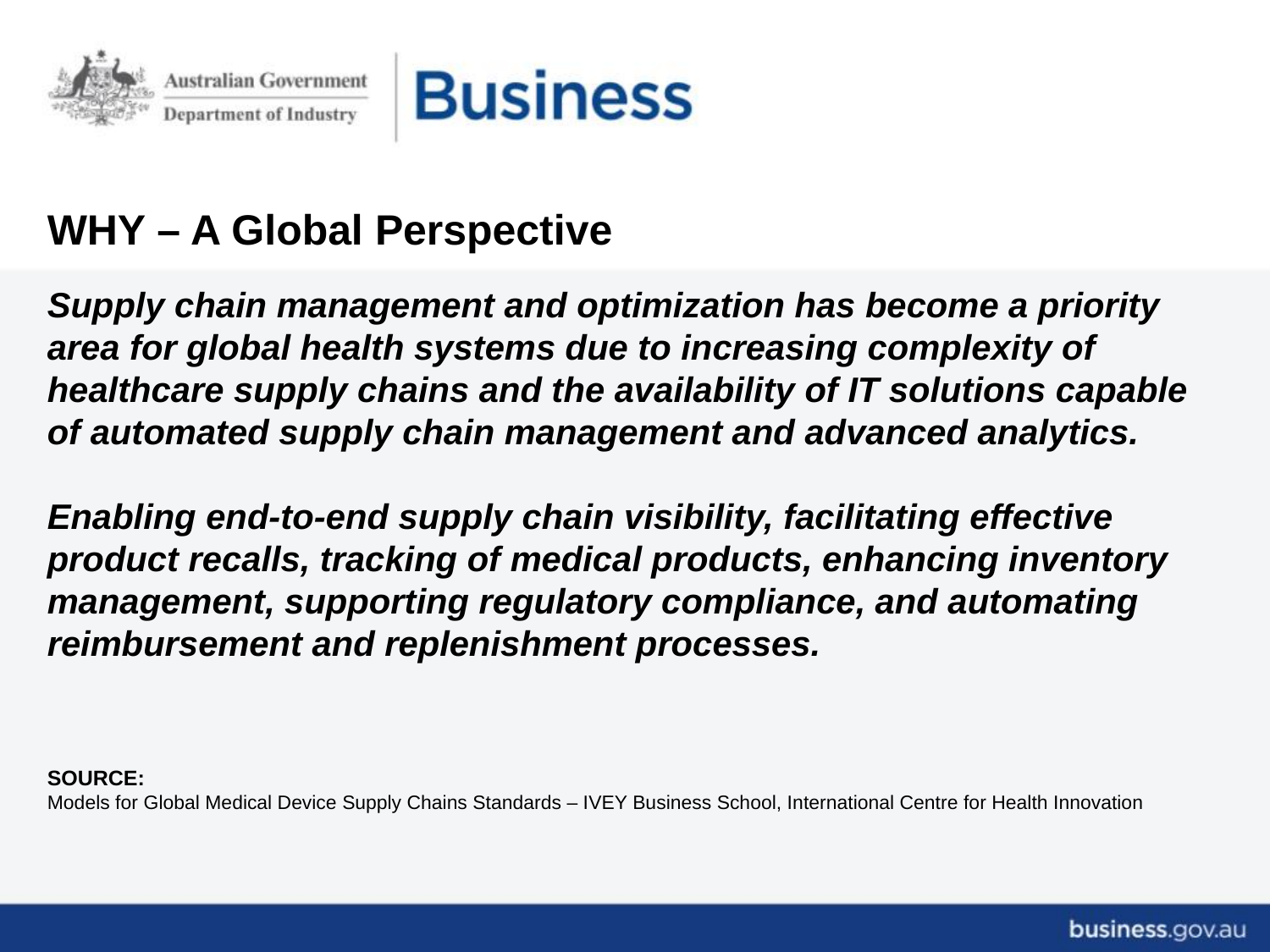

WHY – A Global Perspective
Supply chain management and optimization has become a priority area for global health systems due to increasing complexity of healthcare supply chains and the availability of IT solutions capable of automated supply chain management and advanced analytics.

Enabling end-to-end supply chain visibility, facilitating effective product recalls, tracking of medical products, enhancing inventory management, supporting regulatory compliance, and automating reimbursement and replenishment processes.

SOURCE:
Models for Global Medical Device Supply Chains Standards – IVEY Business School, International Centre for Health Innovation